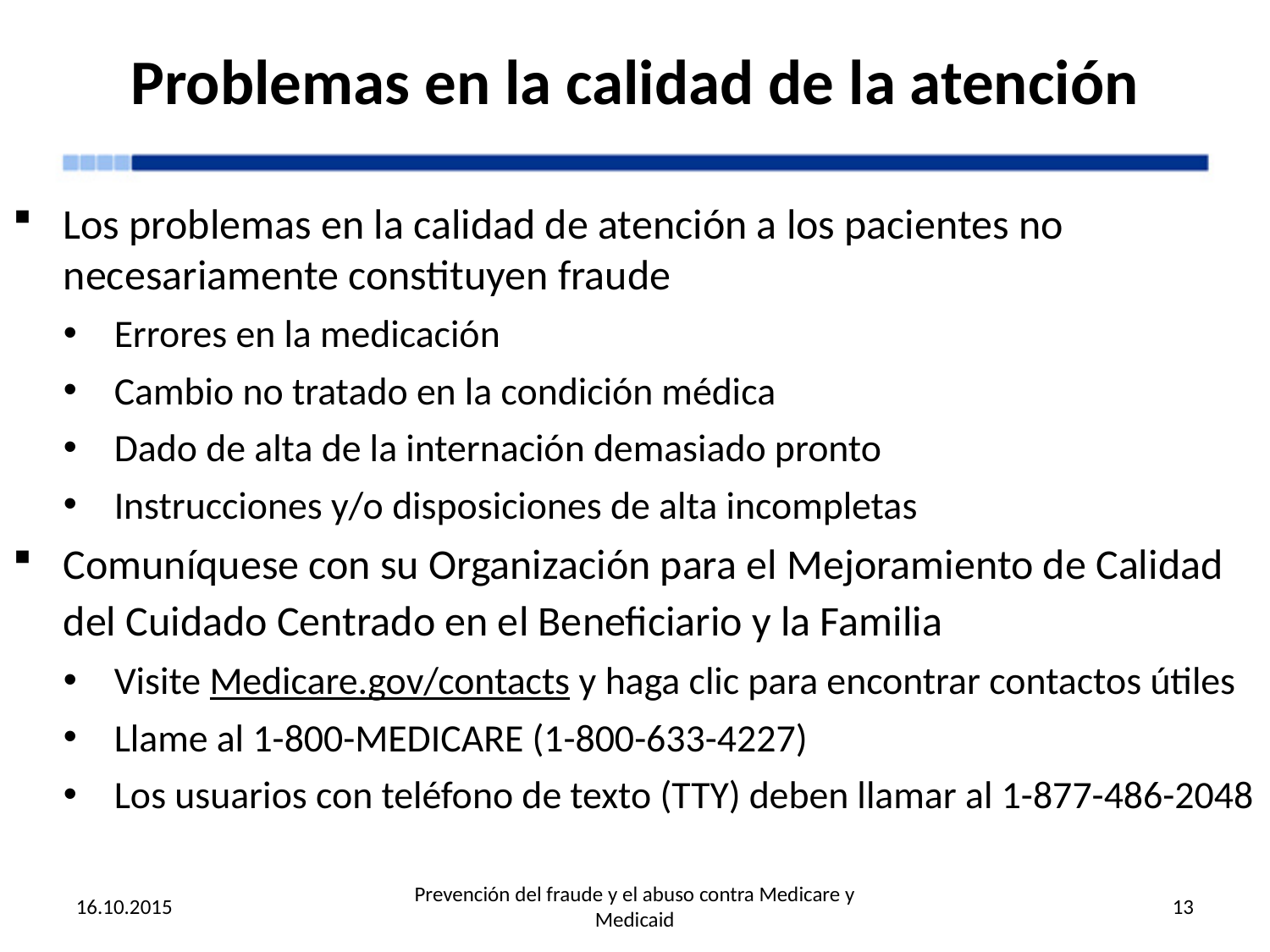

# Problemas en la calidad de la atención
Los problemas en la calidad de atención a los pacientes no necesariamente constituyen fraude
Errores en la medicación
Cambio no tratado en la condición médica
Dado de alta de la internación demasiado pronto
Instrucciones y/o disposiciones de alta incompletas
Comuníquese con su Organización para el Mejoramiento de Calidad del Cuidado Centrado en el Beneficiario y la Familia
Visite Medicare.gov/contacts y haga clic para encontrar contactos útiles
Llame al 1-800-MEDICARE (1-800-633-4227)
Los usuarios con teléfono de texto (TTY) deben llamar al 1-877-486-2048
16.10.2015
Prevención del fraude y el abuso contra Medicare y Medicaid
13